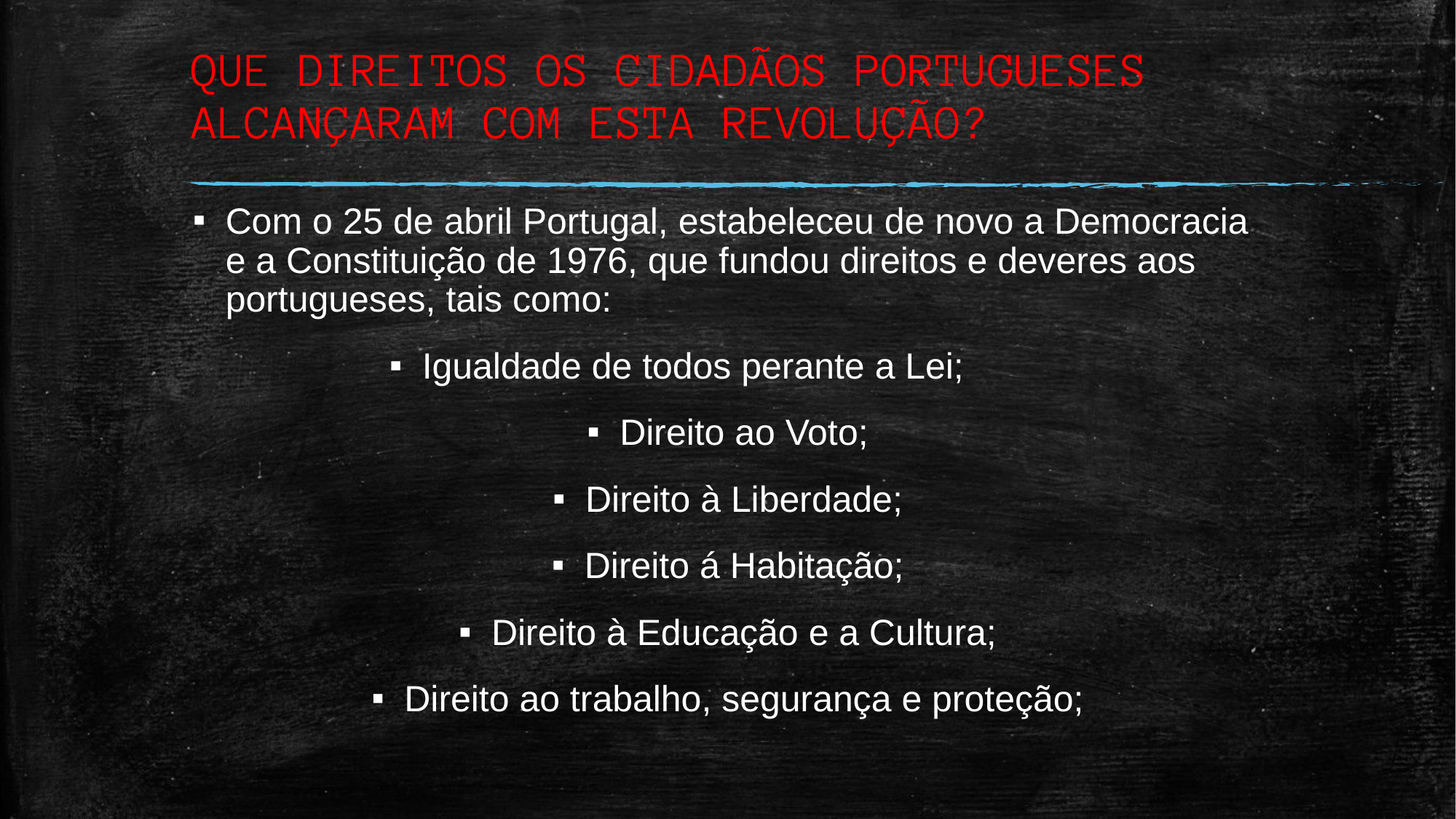

# QUE DIREITOS OS CIDADÃOS PORTUGUESES ALCANÇARAM COM ESTA REVOLUÇÃO?
Com o 25 de abril Portugal, estabeleceu de novo a Democracia e a Constituição de 1976, que fundou direitos e deveres aos portugueses, tais como:
Igualdade de todos perante a Lei;
Direito ao Voto;
Direito à Liberdade;
Direito á Habitação;
Direito à Educação e a Cultura;
Direito ao trabalho, segurança e proteção;